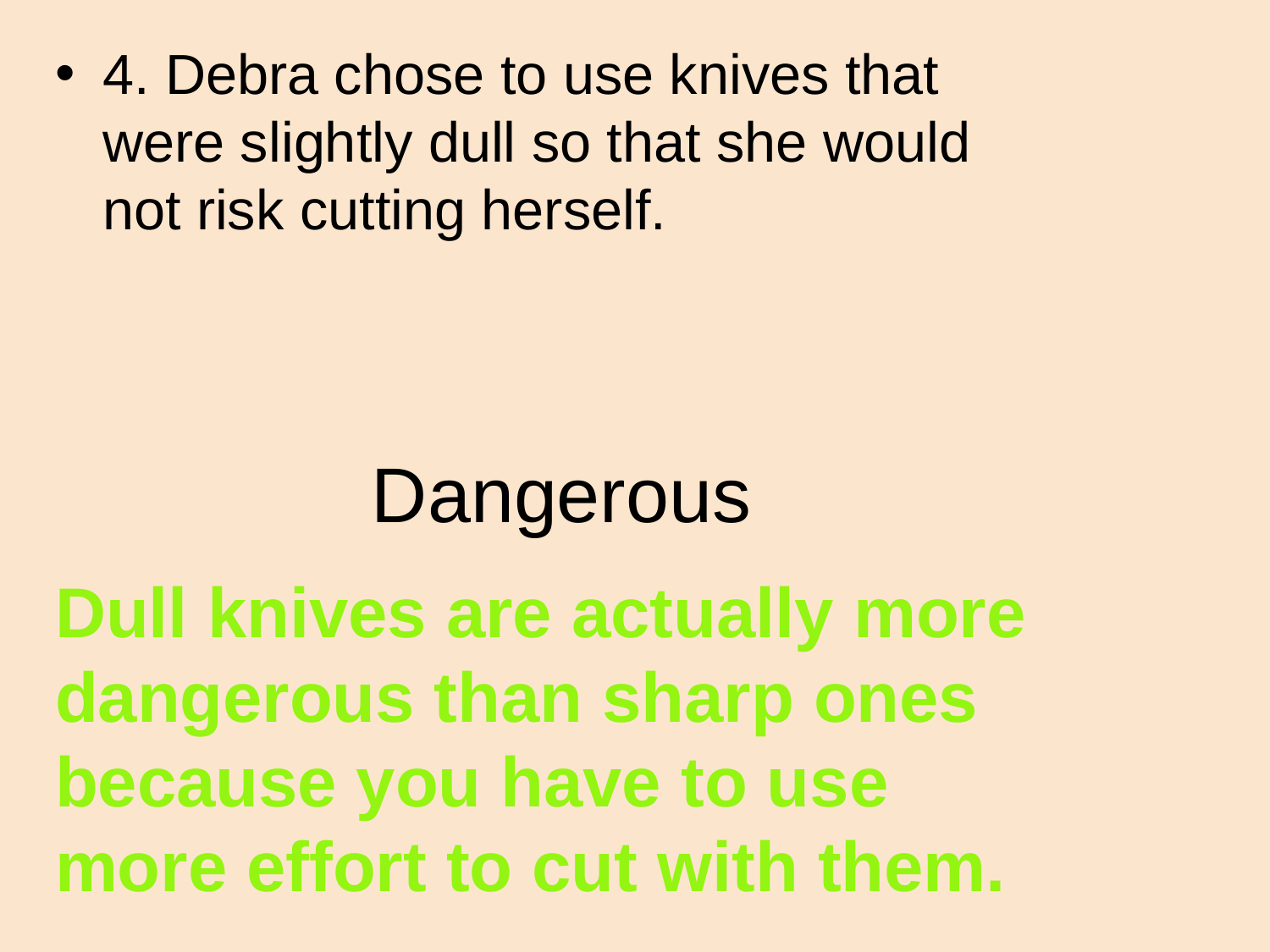

4. Debra chose to use knives that were slightly dull so that she would not risk cutting herself.
# Dangerous
Dull knives are actually more dangerous than sharp ones because you have to use more effort to cut with them.